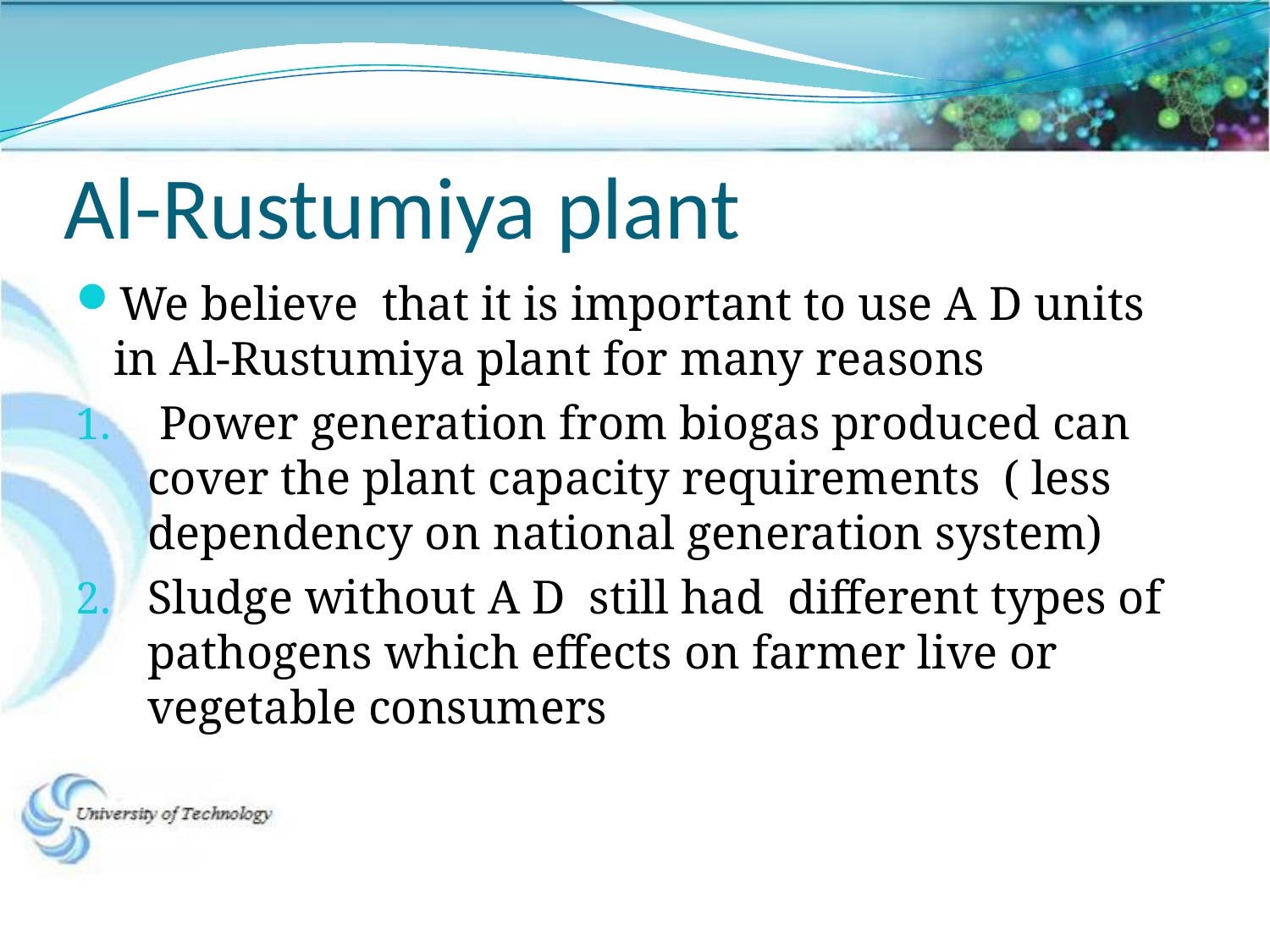

# Al-Rustumiya plant
We believe  that it is important to use A D units in Al-Rustumiya plant for many reasons
 Power generation from biogas produced can cover the plant capacity requirements  ( less dependency on national generation system)
Sludge without A D  still had  different types of pathogens which effects on farmer live or vegetable consumers